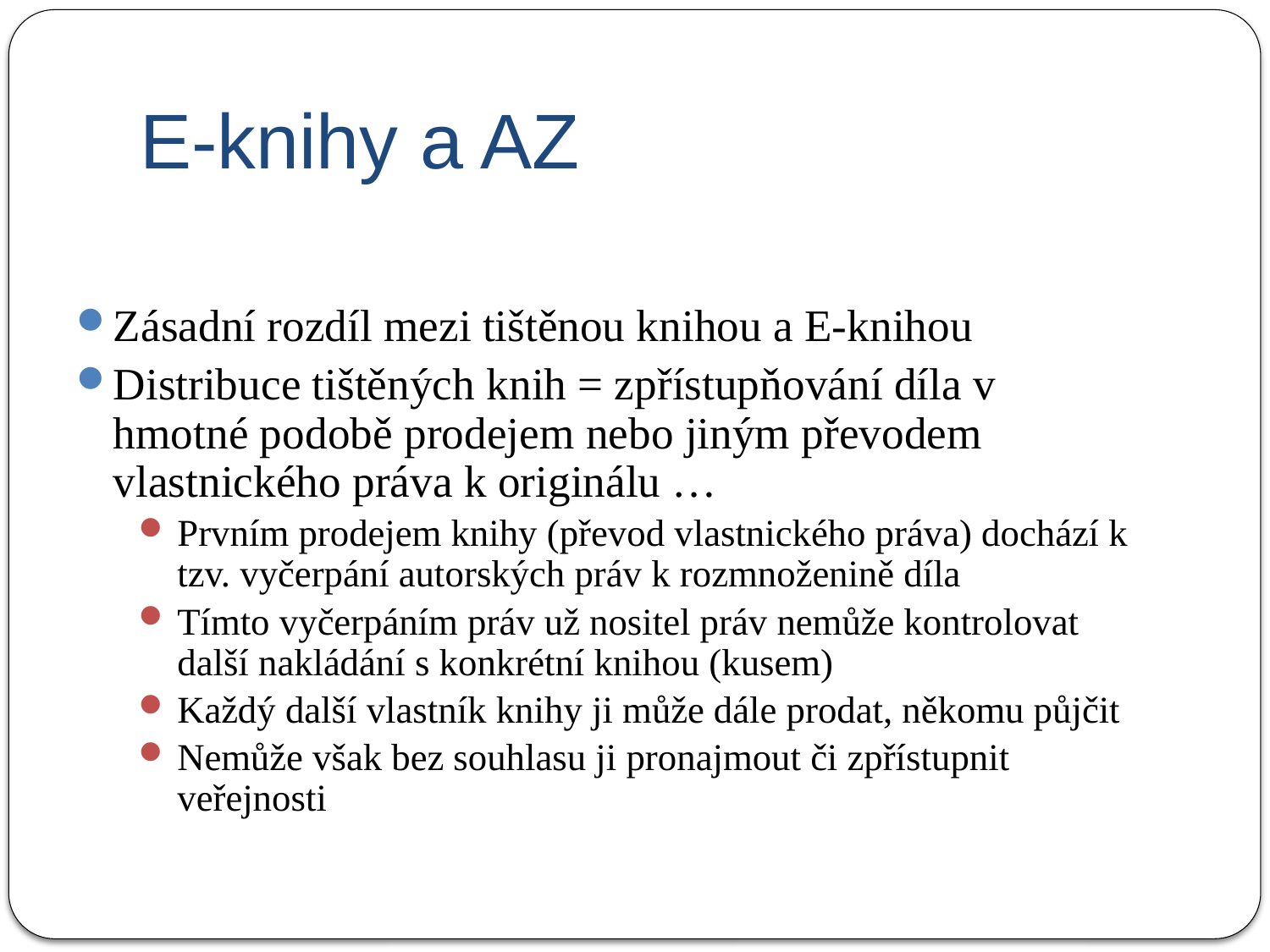

E-knihy a AZ

Zásadní rozdíl mezi tištěnou knihou a E-knihou
Distribuce tištěných knih = zpřístupňování díla v hmotné podobě prodejem nebo jiným převodem vlastnického práva k originálu …
Prvním prodejem knihy (převod vlastnického práva) dochází k tzv. vyčerpání autorských práv k rozmnoženině díla
Tímto vyčerpáním práv už nositel práv nemůže kontrolovat další nakládání s konkrétní knihou (kusem)
Každý další vlastník knihy ji může dále prodat, někomu půjčit
Nemůže však bez souhlasu ji pronajmout či zpřístupnit veřejnosti